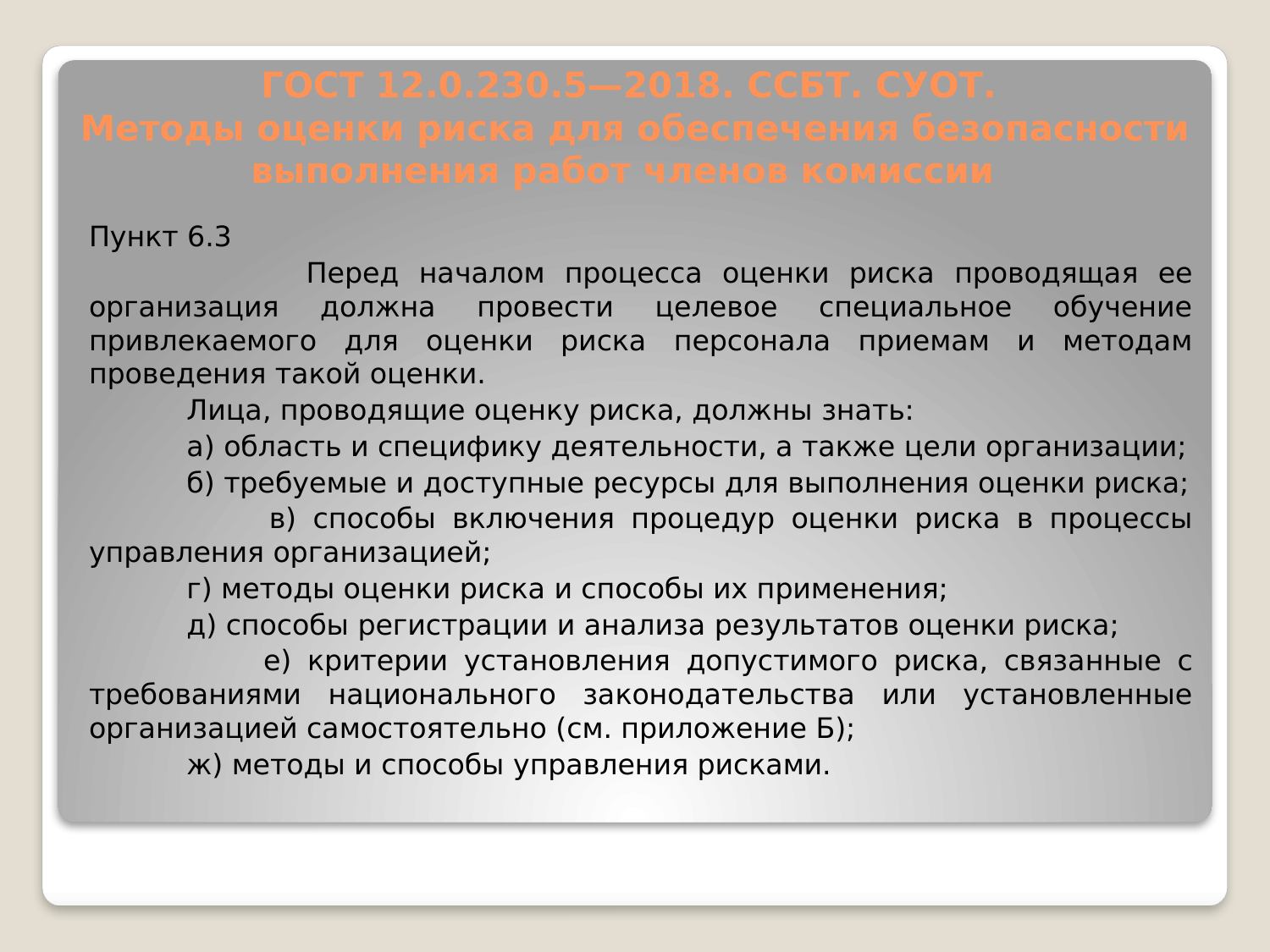

# ГОСТ 12.0.230.5—2018. ССБТ. СУОТ. Методы оценки риска для обеспечения безопасности выполнения работ членов комиссии
Пункт 6.3
           Перед началом процесса оценки риска проводящая ее организация должна провести целевое специальное обучение привлекаемого для оценки риска персонала приемам и методам проведения такой оценки.
           Лица, проводящие оценку риска, должны знать:
           а) область и специфику деятельности, а также цели организации;
           б) требуемые и доступные ресурсы для выполнения оценки риска;
           в) способы включения процедур оценки риска в процессы управления организацией;
           г) методы оценки риска и способы их применения;
           д) способы регистрации и анализа результатов оценки риска;
           е) критерии установления допустимого риска, связанные с требованиями национального законодательства или установленные организацией самостоятельно (см. приложение Б);
           ж) методы и способы управления рисками.